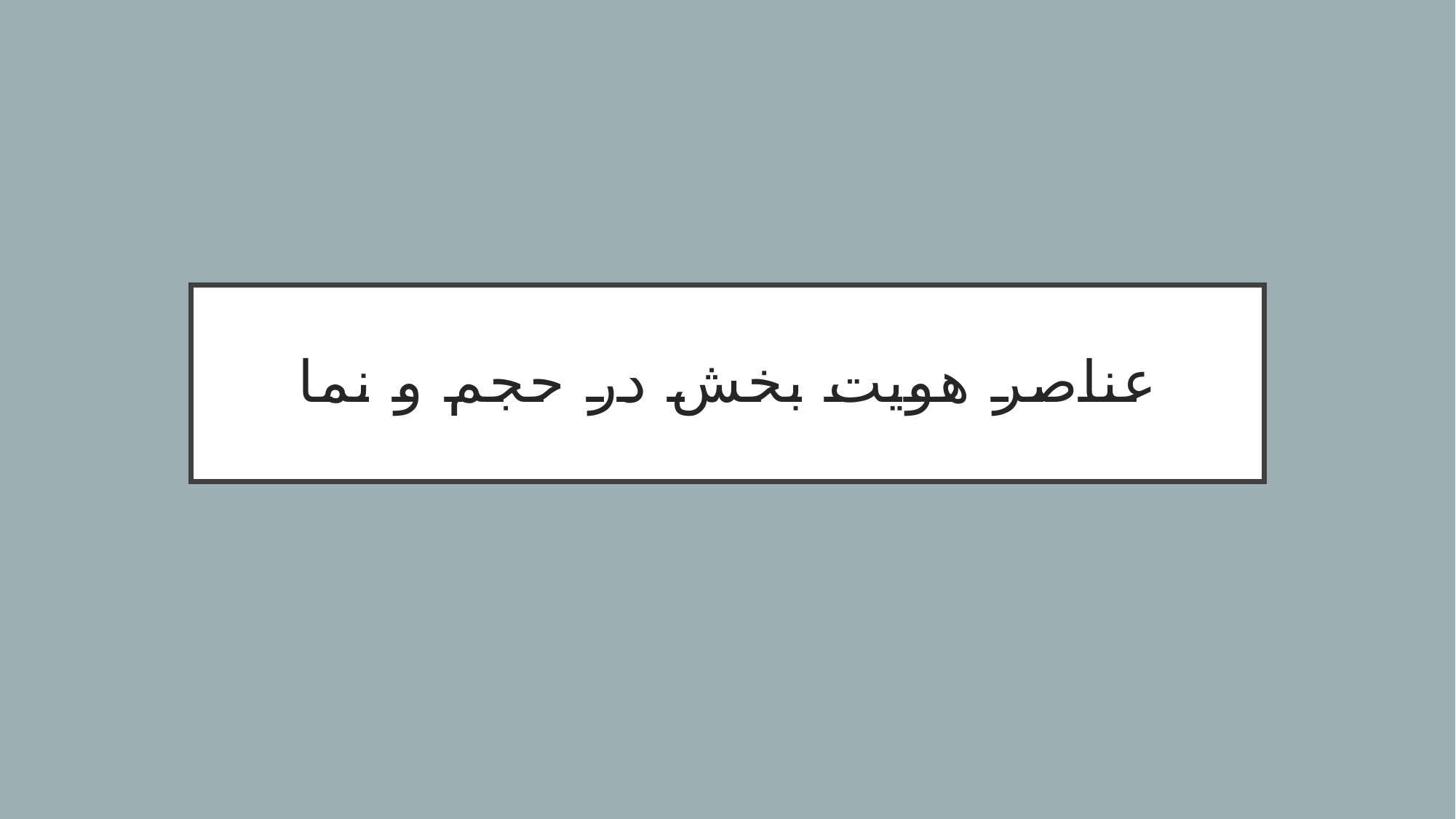

# عناصر هویت بخش در حجم و نما